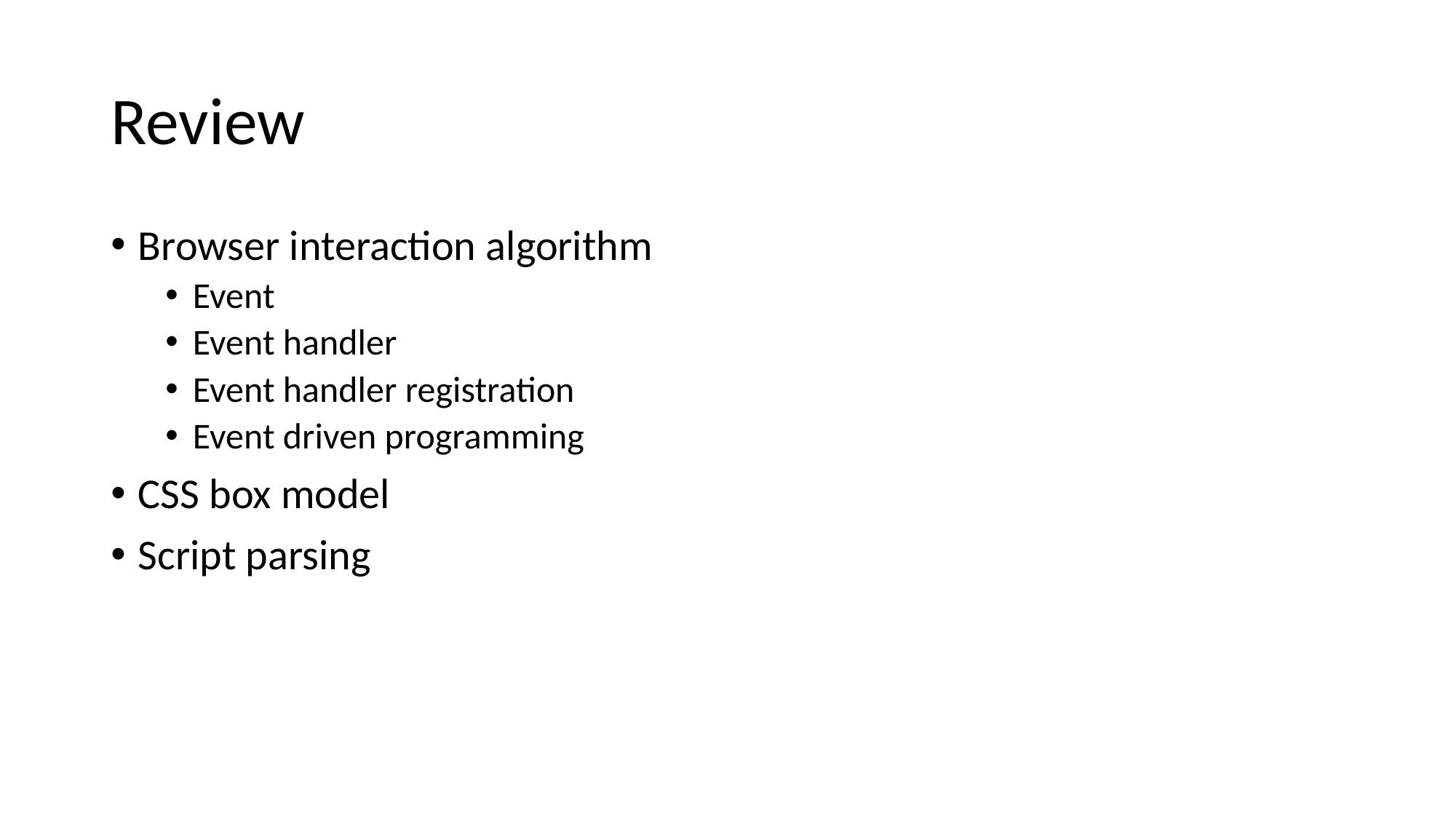

# Review
Browser interaction algorithm
Event
Event handler
Event handler registration
Event driven programming
CSS box model
Script parsing